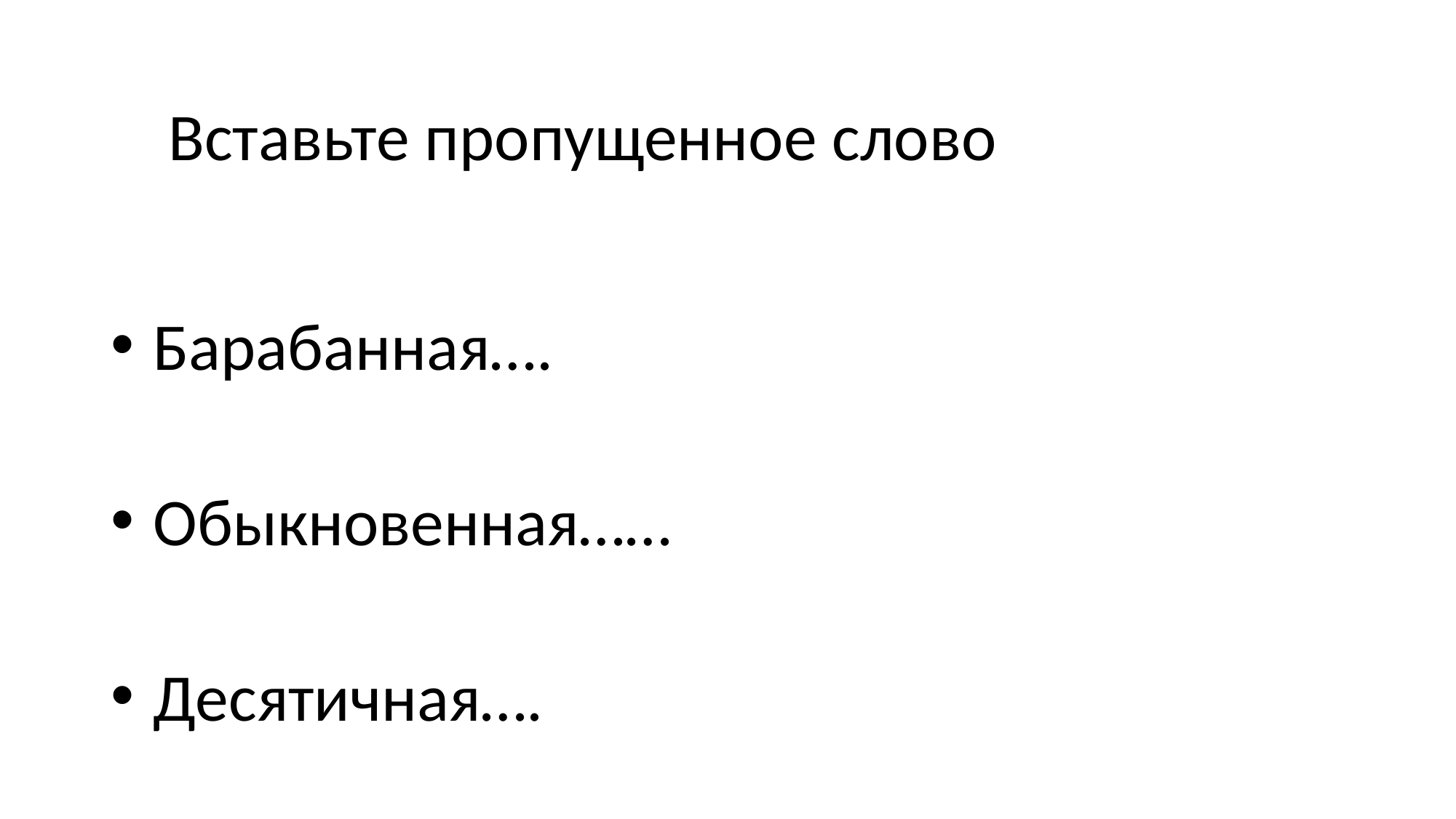

# Вставьте пропущенное слово
 Барабанная….
 Обыкновенная……
 Десятичная….